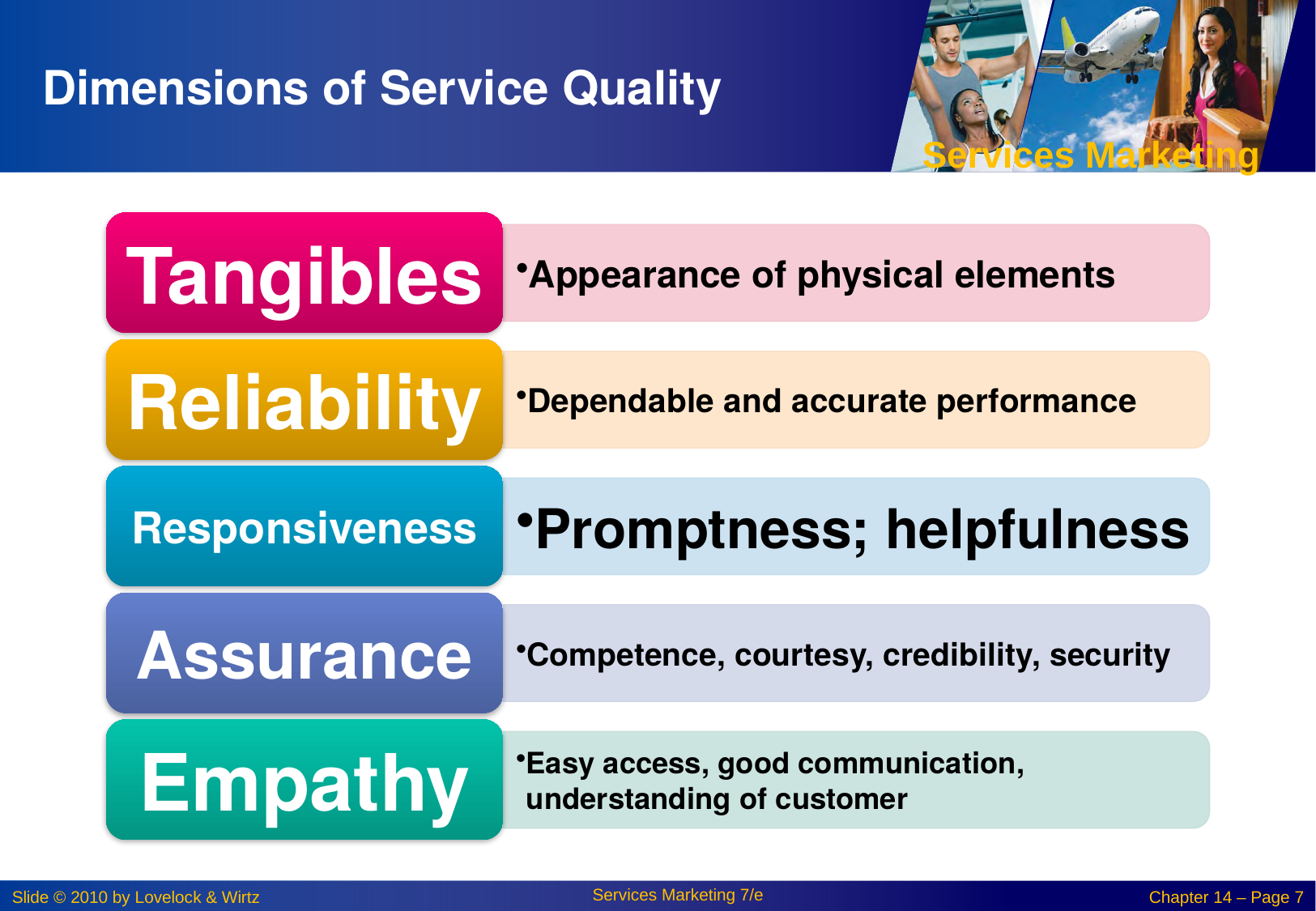

# Dimensions of Service Quality
Tangibles
Reliability
Responsiveness
Appearance of physical elements
Dependable and accurate performance
Promptness; helpfulness
Assurance
Competence, courtesy, credibility, security
Empathy
Easy access, good communication, understanding of customer